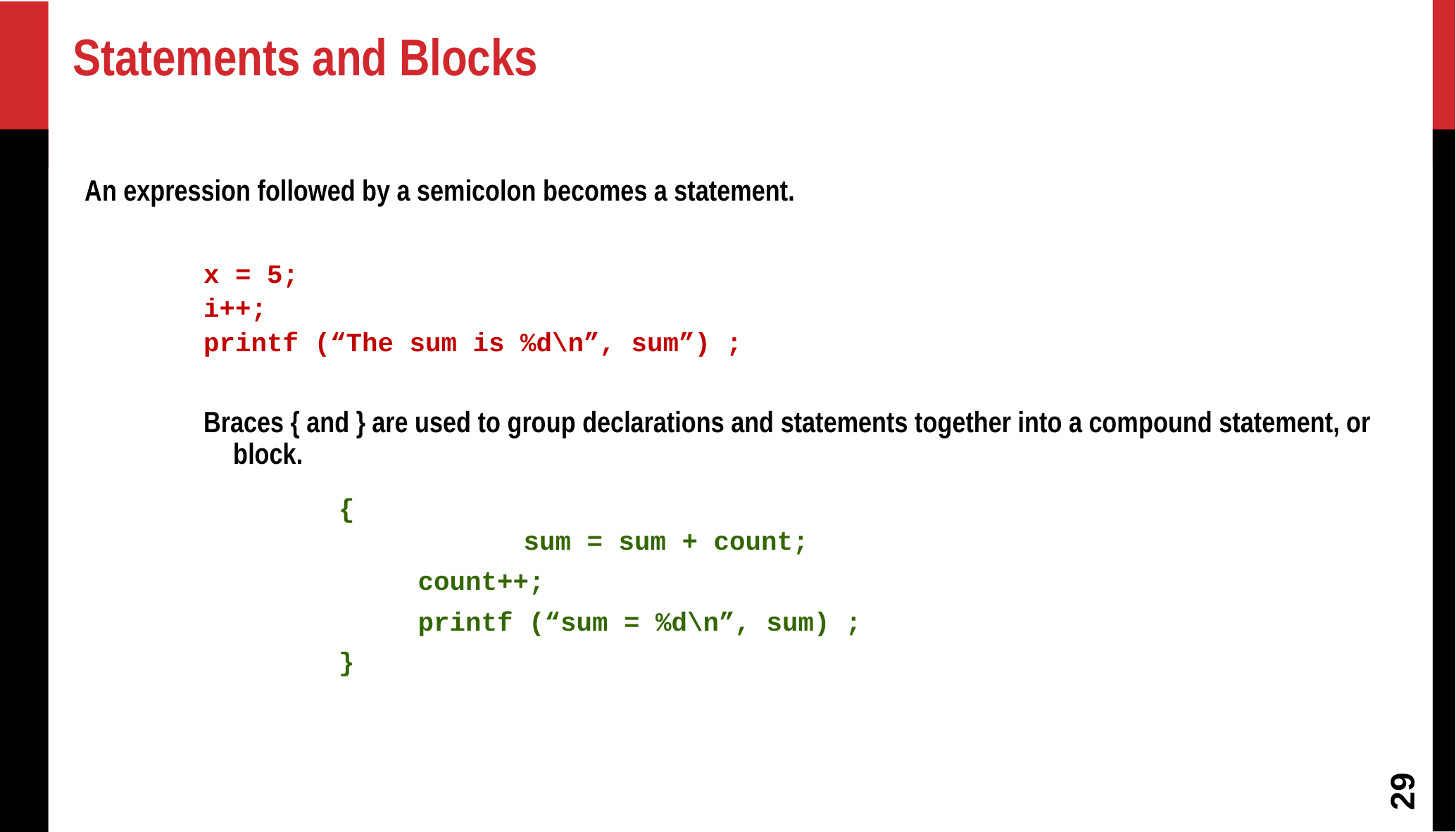

Statements and Blocks
An expression followed by a semicolon becomes a statement.

x = 5;
i++;
printf (“The sum is %d\n”, sum”) ;

Braces { and } are used to group declarations and statements together into a compound statement, or block.
		{
		     sum = sum + count;
		     count++;
		     printf (“sum = %d\n”, sum) ;
		}
29